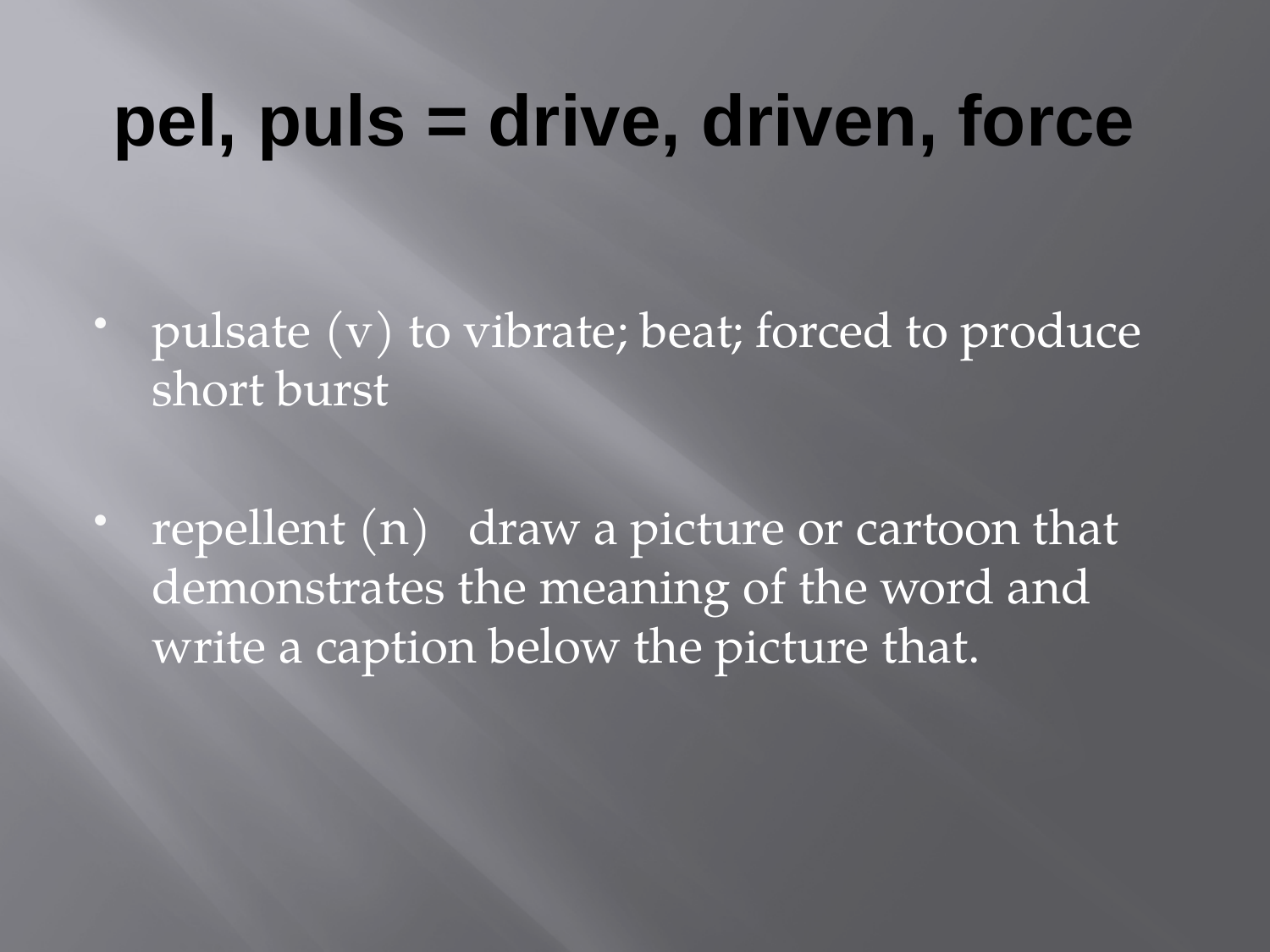

# pel, puls = drive, driven, force

pulsate (v) to vibrate; beat; forced to produce short burst

repellent (n)   draw a picture or cartoon that demonstrates the meaning of the word and write a caption below the picture that.